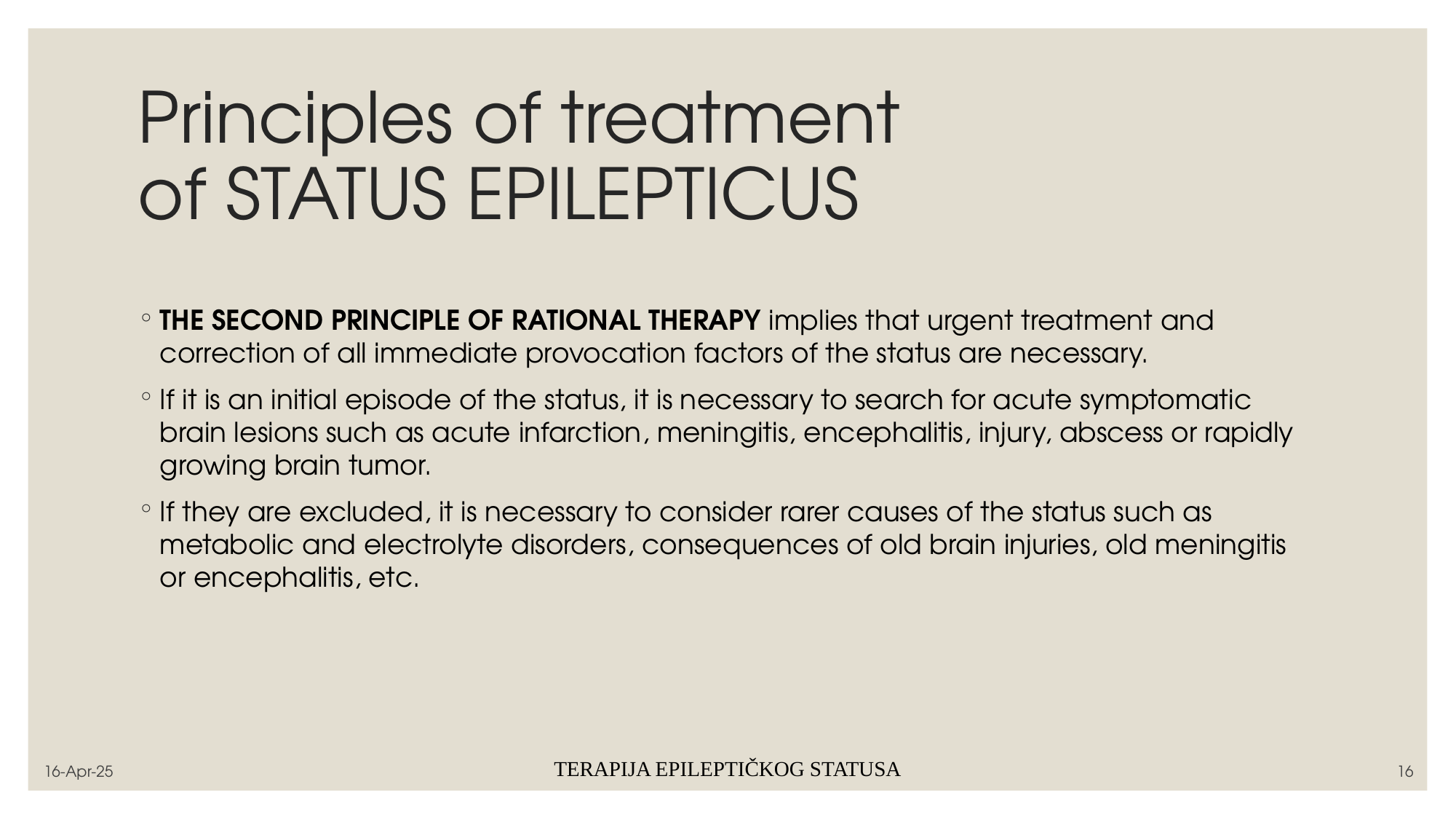

# Principles of treatment of STATUS EPILEPTICUS

THE SECOND PRINCIPLE OF RATIONAL THERAPY implies that urgent treatment and correction of all immediate provocation factors of the status are necessary.
If it is an initial episode of the status, it is necessary to search for acute symptomatic brain lesions such as acute infarction, meningitis, encephalitis, injury, abscess or rapidly growing brain tumor.
If they are excluded, it is necessary to consider rarer causes of the status such as metabolic and electrolyte disorders, consequences of old brain injuries, old meningitis or encephalitis, etc.
16-Apr-25
TERAPIJA EPILEPTIČKOG STATUSA
16